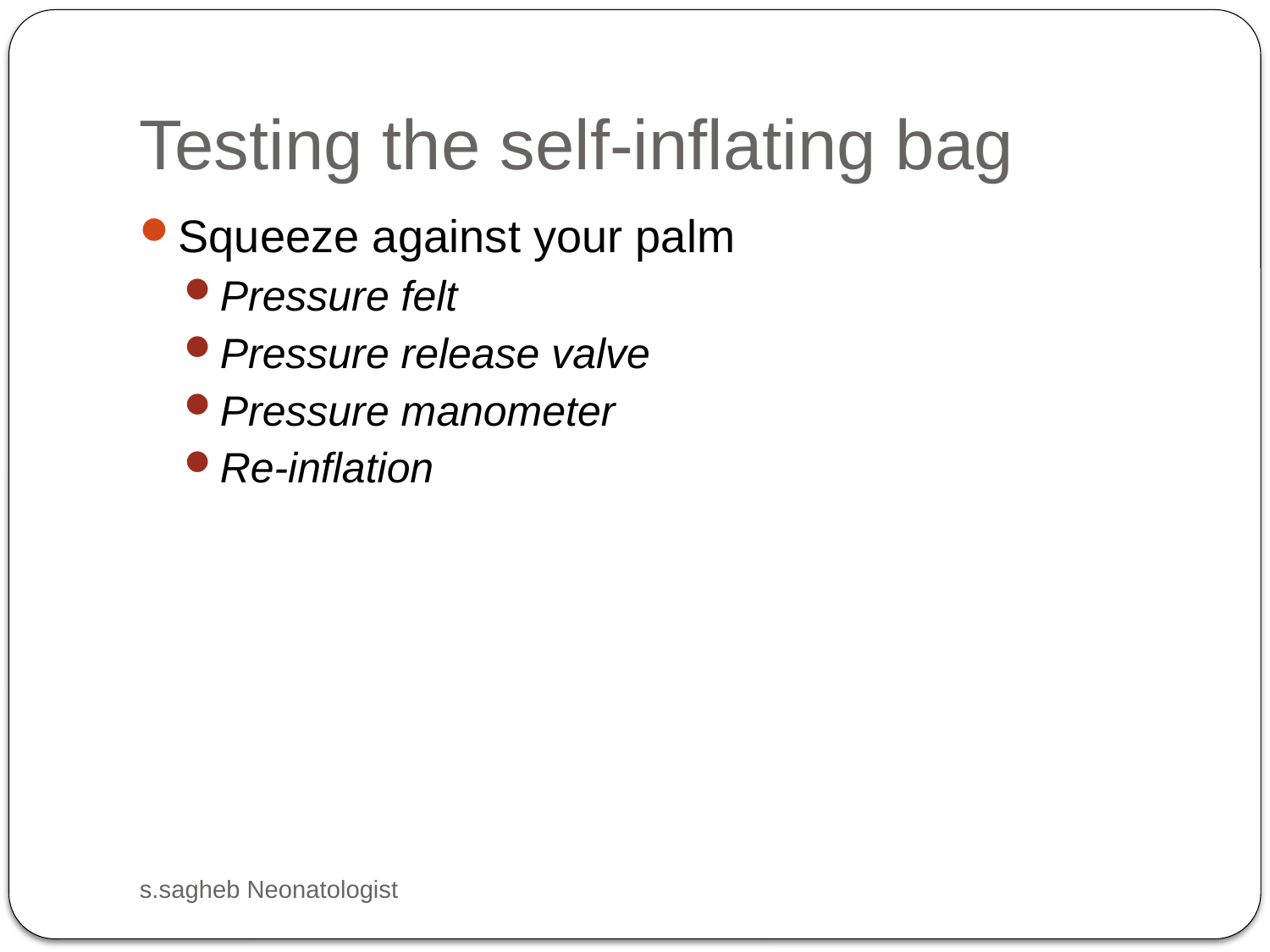

# Testing the self-inflating bag
Squeeze against your palm
Pressure felt
Pressure release valve
Pressure manometer
Re-inflation

s.sagheb Neonatologist